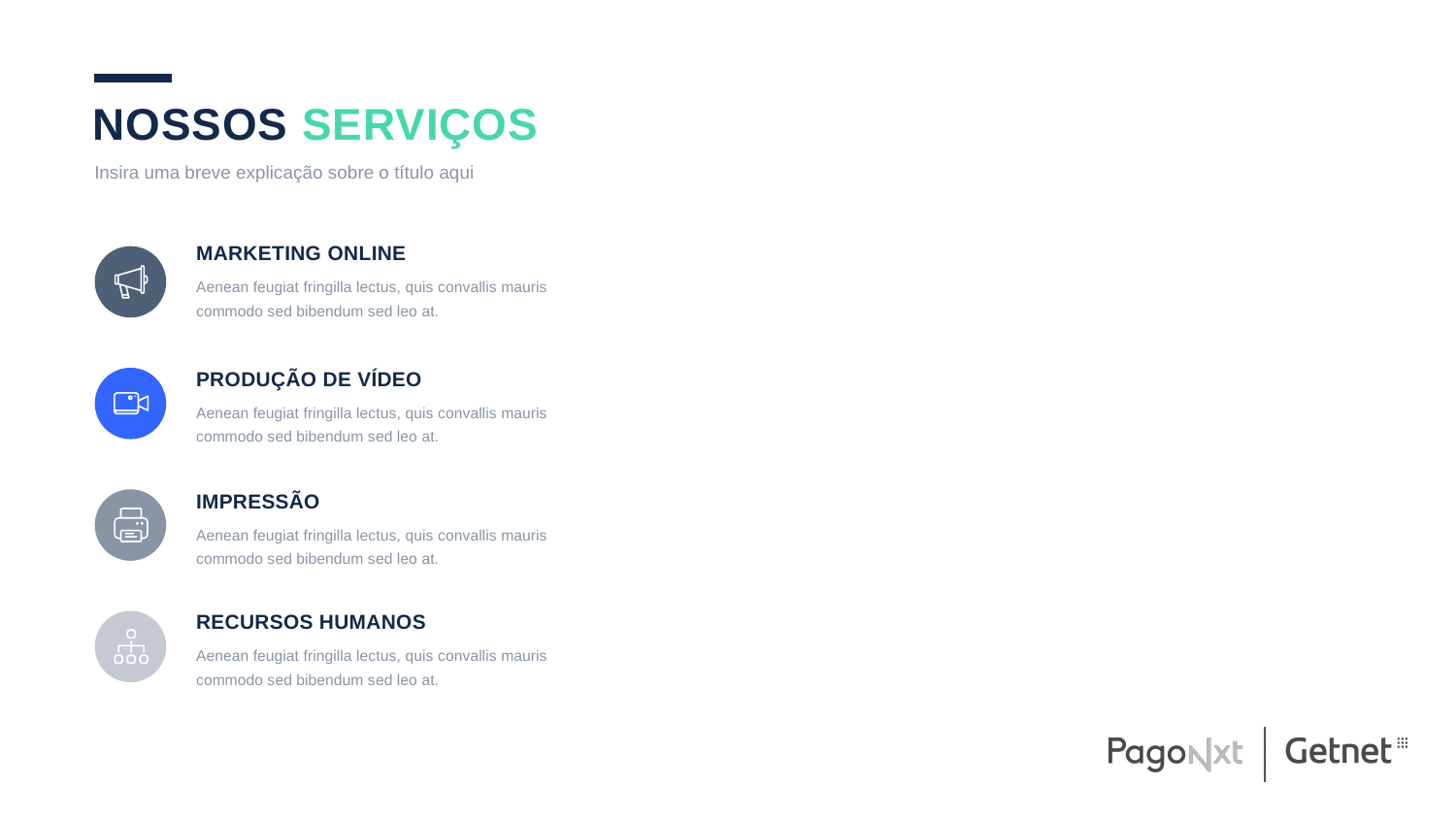

nossos serviços
Insira uma breve explicação sobre o título aqui
Marketing online

Aenean feugiat fringilla lectus, quis convallis mauris commodo sed bibendum sed leo at.
Produção de vídeo

Aenean feugiat fringilla lectus, quis convallis mauris commodo sed bibendum sed leo at.
impressão

Aenean feugiat fringilla lectus, quis convallis mauris commodo sed bibendum sed leo at.
Recursos humanos

Aenean feugiat fringilla lectus, quis convallis mauris commodo sed bibendum sed leo at.